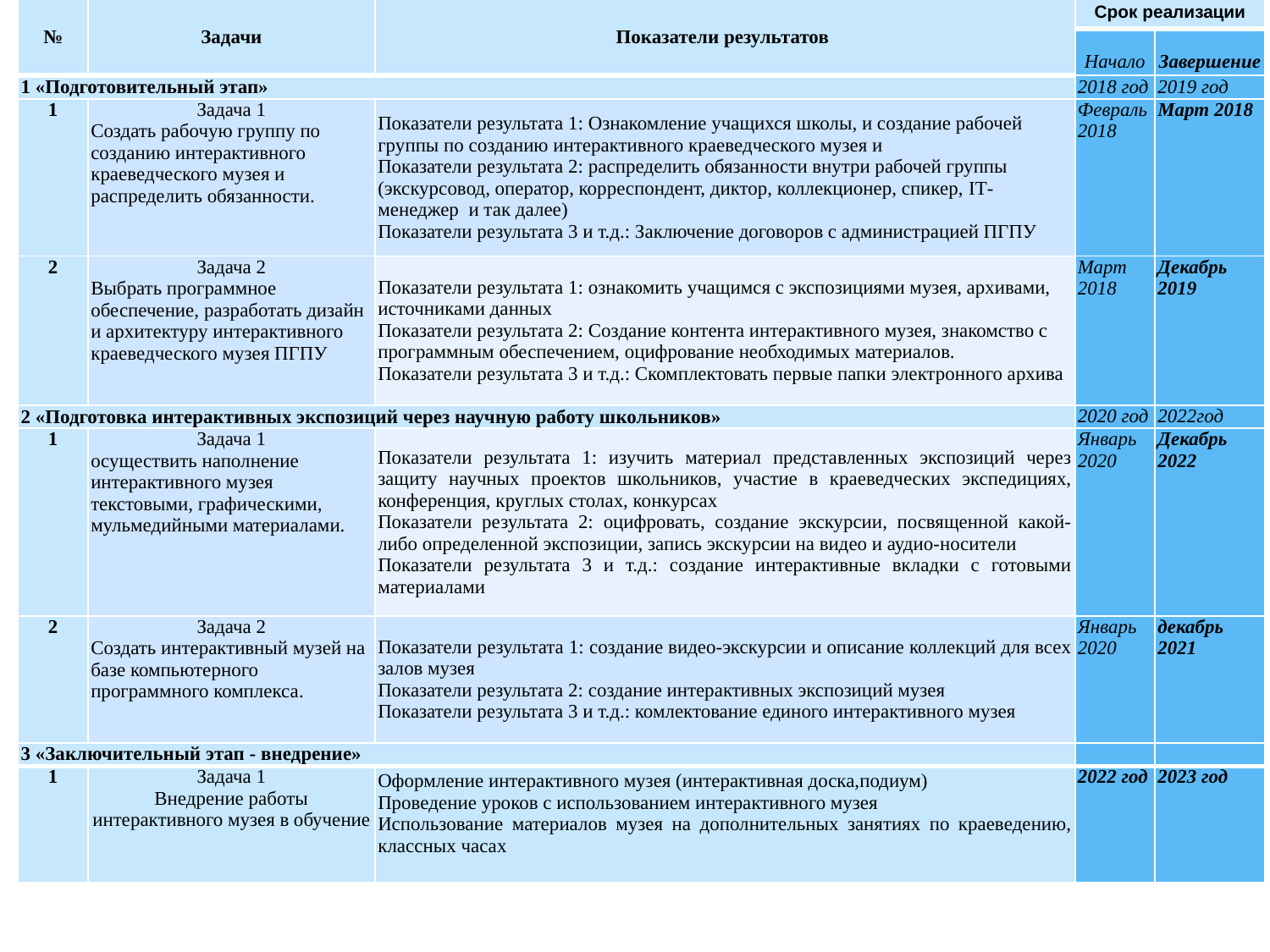

| № | Задачи | Показатели результатов | Срок реализации |  |
| --- | --- | --- | --- | --- |
|  |  |  | Начало | Завершение |
| 1 «Подготовительный этап» |  |  | 2018 год | 2019 год |
| 1 | Задача 1 Создать рабочую группу по созданию интерактивного краеведческого музея и распределить обязанности. | Показатели результата 1: Ознакомление учащихся школы, и создание рабочей группы по созданию интерактивного краеведческого музея и Показатели результата 2: распределить обязанности внутри рабочей группы (экскурсовод, оператор, корреспондент, диктор, коллекционер, спикер, IT-менеджер и так далее) Показатели результата 3 и т.д.: Заключение договоров с администрацией ПГПУ | Февраль 2018 | Март 2018 |
| 2 | Задача 2 Выбрать программное обеспечение, разработать дизайн и архитектуру интерактивного краеведческого музея ПГПУ | Показатели результата 1: ознакомить учащимся с экспозициями музея, архивами, источниками данных Показатели результата 2: Создание контента интерактивного музея, знакомство с программным обеспечением, оцифрование необходимых материалов. Показатели результата 3 и т.д.: Скомплектовать первые папки электронного архива | Март 2018 | Декабрь 2019 |
| 2 «Подготовка интерактивных экспозиций через научную работу школьников» |  |  | 2020 год | 2022год |
| 1 | Задача 1 осуществить наполнение интерактивного музея текстовыми, графическими, мульмедийными материалами. | Показатели результата 1: изучить материал представленных экспозиций через защиту научных проектов школьников, участие в краеведческих экспедициях, конференция, круглых столах, конкурсах Показатели результата 2: оцифровать, создание экскурсии, посвященной какой-либо определенной экспозиции, запись экскурсии на видео и аудио-носители Показатели результата 3 и т.д.: создание интерактивные вкладки с готовыми материалами | Январь 2020 | Декабрь 2022 |
| 2 | Задача 2 Создать интерактивный музей на базе компьютерного программного комплекса. | Показатели результата 1: создание видео-экскурсии и описание коллекций для всех залов музея Показатели результата 2: создание интерактивных экспозиций музея Показатели результата 3 и т.д.: комлектование единого интерактивного музея | Январь 2020 | декабрь 2021 |
| 3 «Заключительный этап - внедрение» |  |  |  |  |
| 1 | Задача 1 Внедрение работы интерактивного музея в обучение | Оформление интерактивного музея (интерактивная доска,подиум) Проведение уроков с использованием интерактивного музея Использование материалов музея на дополнительных занятиях по краеведению, классных часах | 2022 год | 2023 год |
ГРАФИК РЕАЛИЗАЦИИ,  КЛЮЧЕВЫЕ СОБЫТИЯ/ВЕХИ/ЭТАПЫ МЕРОПРИЯТИЯ